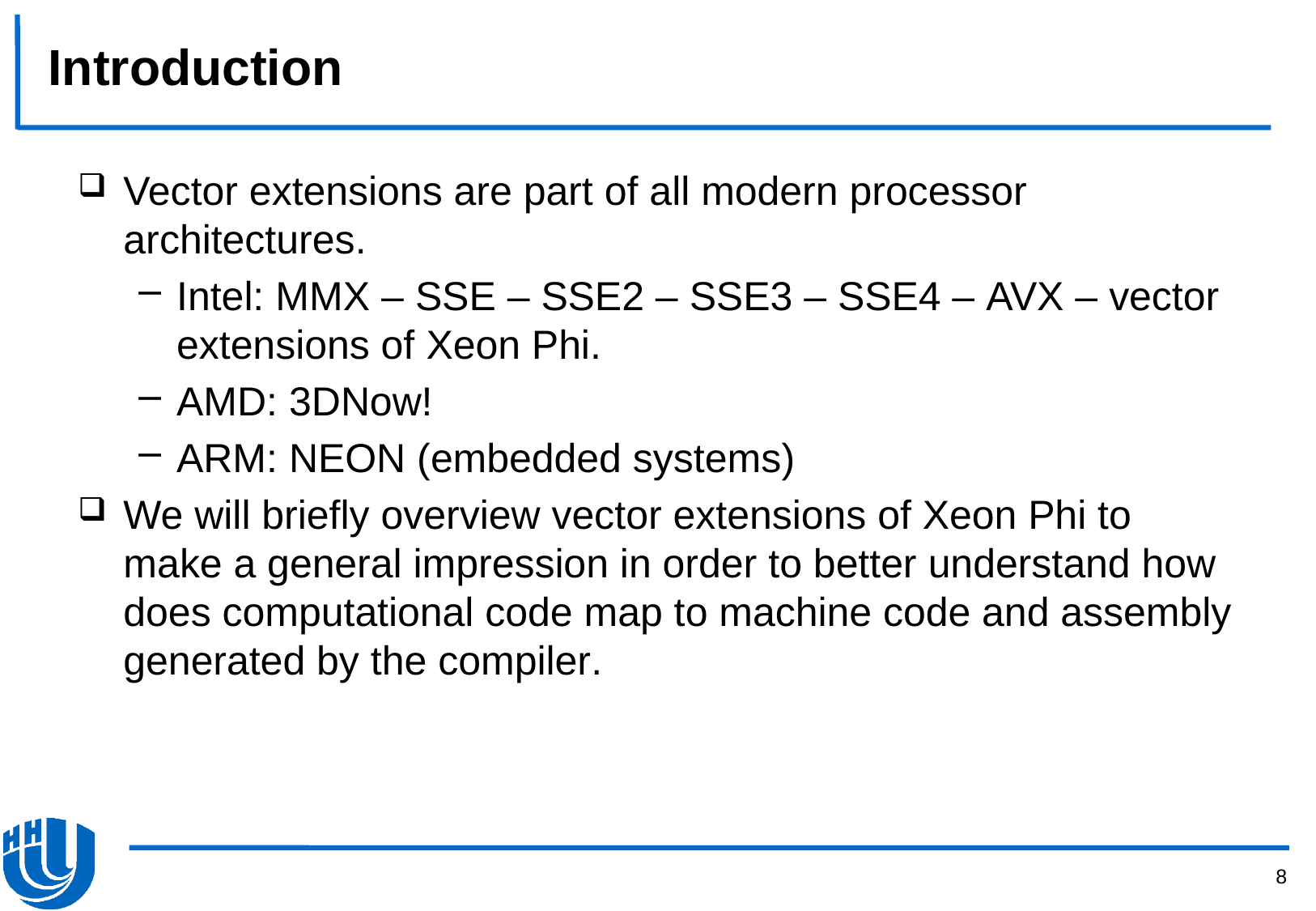

# Introduction
Vector extensions are part of all modern processor architectures.
Intel: MMX – SSE – SSE2 – SSE3 – SSE4 – AVX – vector extensions of Xeon Phi.
AMD: 3DNow!
ARM: NEON (embedded systems)
We will briefly overview vector extensions of Xeon Phi to make a general impression in order to better understand how does computational code map to machine code and assembly generated by the compiler.